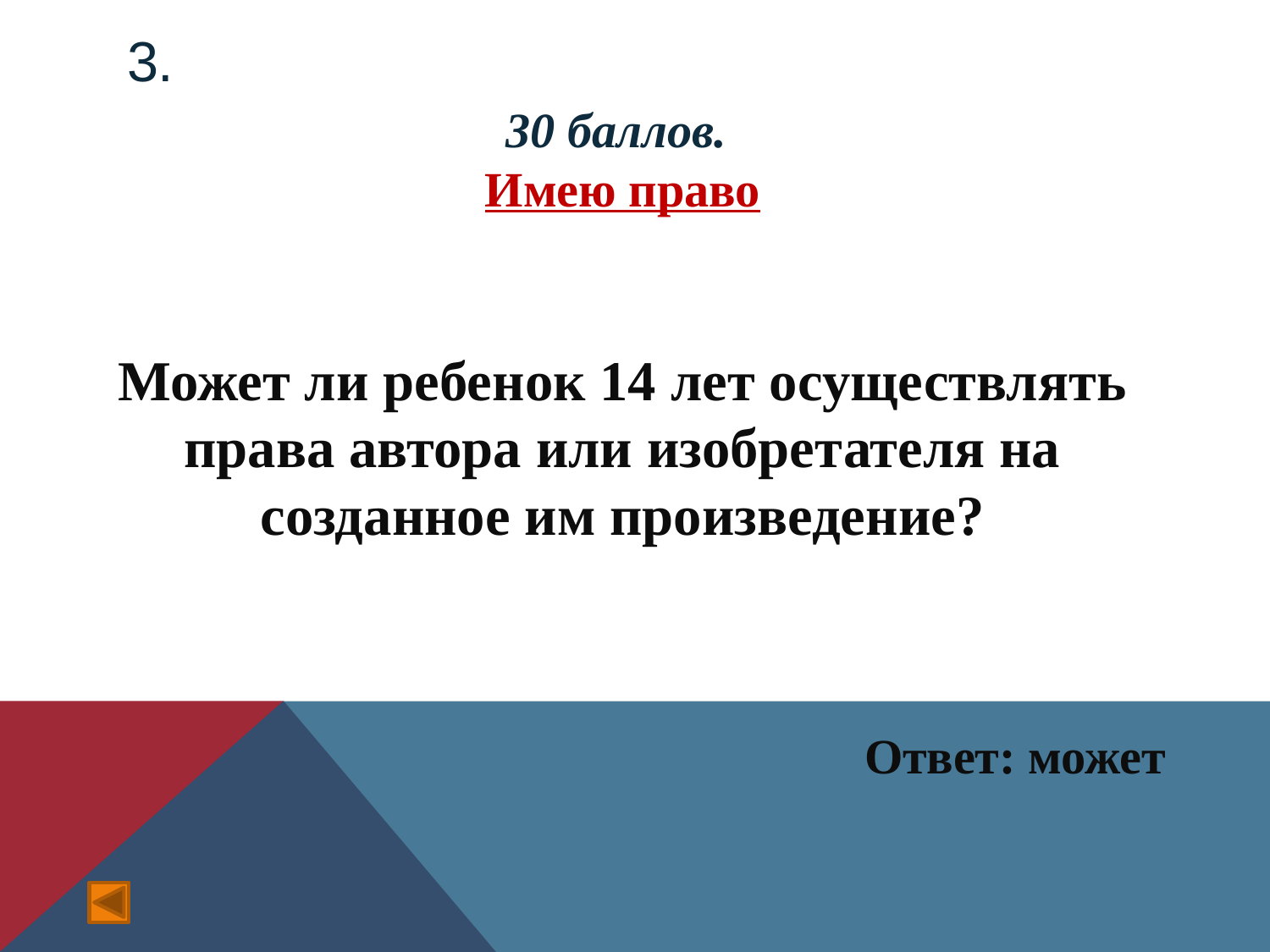

30 баллов.
Имею право

Может ли ребенок 14 лет осуществлять права автора или изобретателя на созданное им произведение?

Ответ: может

# 3.